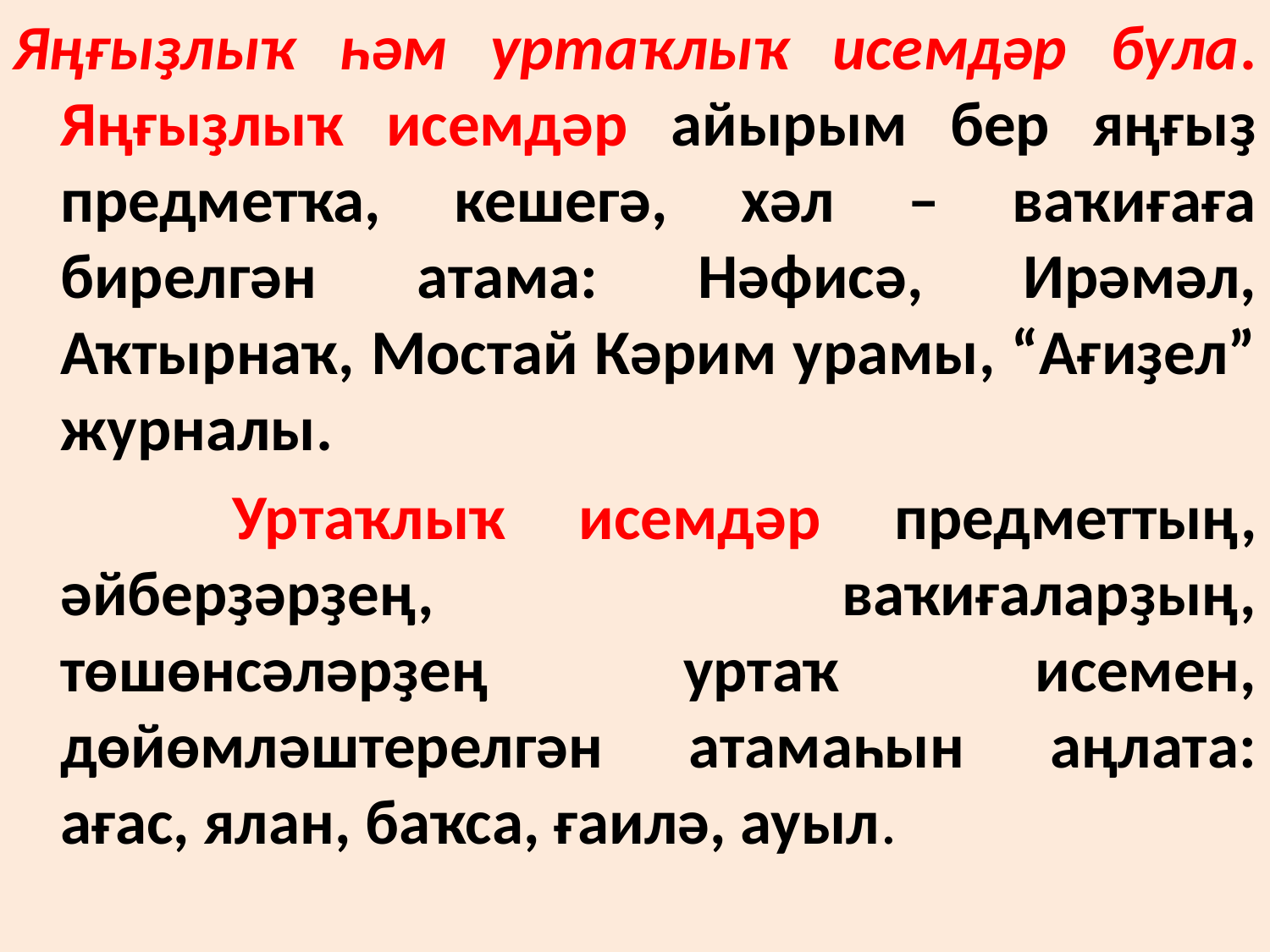

Яңғыҙлыҡ һәм уртаҡлыҡ исемдәр була. Яңғыҙлыҡ исемдәр айырым бер яңғыҙ предметҡа, кешегә, хәл – ваҡиғаға бирелгән атама: Нәфисә, Ирәмәл, Аҡтырнаҡ, Мостай Кәрим урамы, “Ағиҙел” журналы.
   Уртаҡлыҡ исемдәр предметтың, әйберҙәрҙең, ваҡиғаларҙың, төшөнсәләрҙең уртаҡ исемен, дөйөмләштерелгән атамаһын аңлата: ағас, ялан, баҡса, ғаилә, ауыл.
#